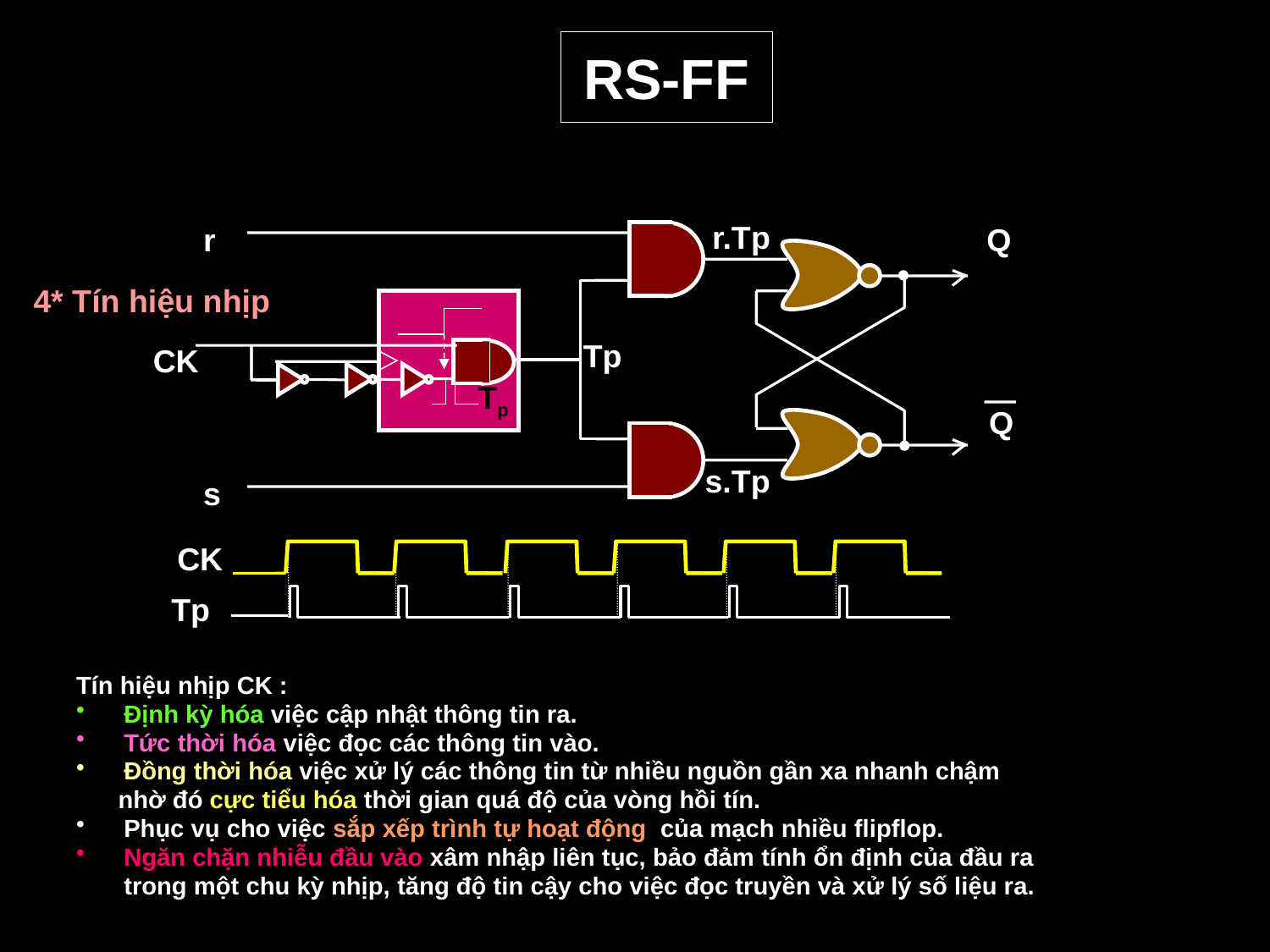

R        Q
 CK
S        Q

# RS-FF

r.Tp
r
Q

4* Tín hiệu nhịp

          Tp

Tp

CK

Q

s.Tp

s
CK

Tp

Tín hiệu nhịp CK :
Định kỳ hóa việc cập nhật thông tin ra.
Tức thời hóa việc đọc các thông tin vào.
Đồng thời hóa việc xử lý các thông tin từ nhiều nguồn gần xa nhanh chậm
      nhờ đó cực tiểu hóa thời gian quá độ của vòng hồi tín.
Phục vụ cho việc sắp xếp trình tự hoạt động  của mạch nhiều flipflop.
Ngăn chặn nhiễu đầu vào xâm nhập liên tục, bảo đảm tính ổn định của đầu ra
	trong một chu kỳ nhịp, tăng độ tin cậy cho việc đọc truyền và xử lý số liệu ra.

| Ý nghĩa giá trị đầu vào | CKn | Rn | Sn | Qn | Q’n | Ghi chú |
| --- | --- | --- | --- | --- | --- | --- |
| 3 là trị số vào cưỡng chế song cực đơn trị: | ↑ | H | H | L | L | Cấm dùng |
| 1 hoặc 2 là trị số vào kích lập song cực lưỡng trị : | ↑ | L | H | H | L | Ghi Sn vào Qn |
|  | ↑ | H | L | L | H |  |
| Zê-rô là trị số vào tự giữ song cực lưỡng trị : | ↑ | L | L | Qn-1 | Qn-1 | Bảo lưu trị số đã ghi |